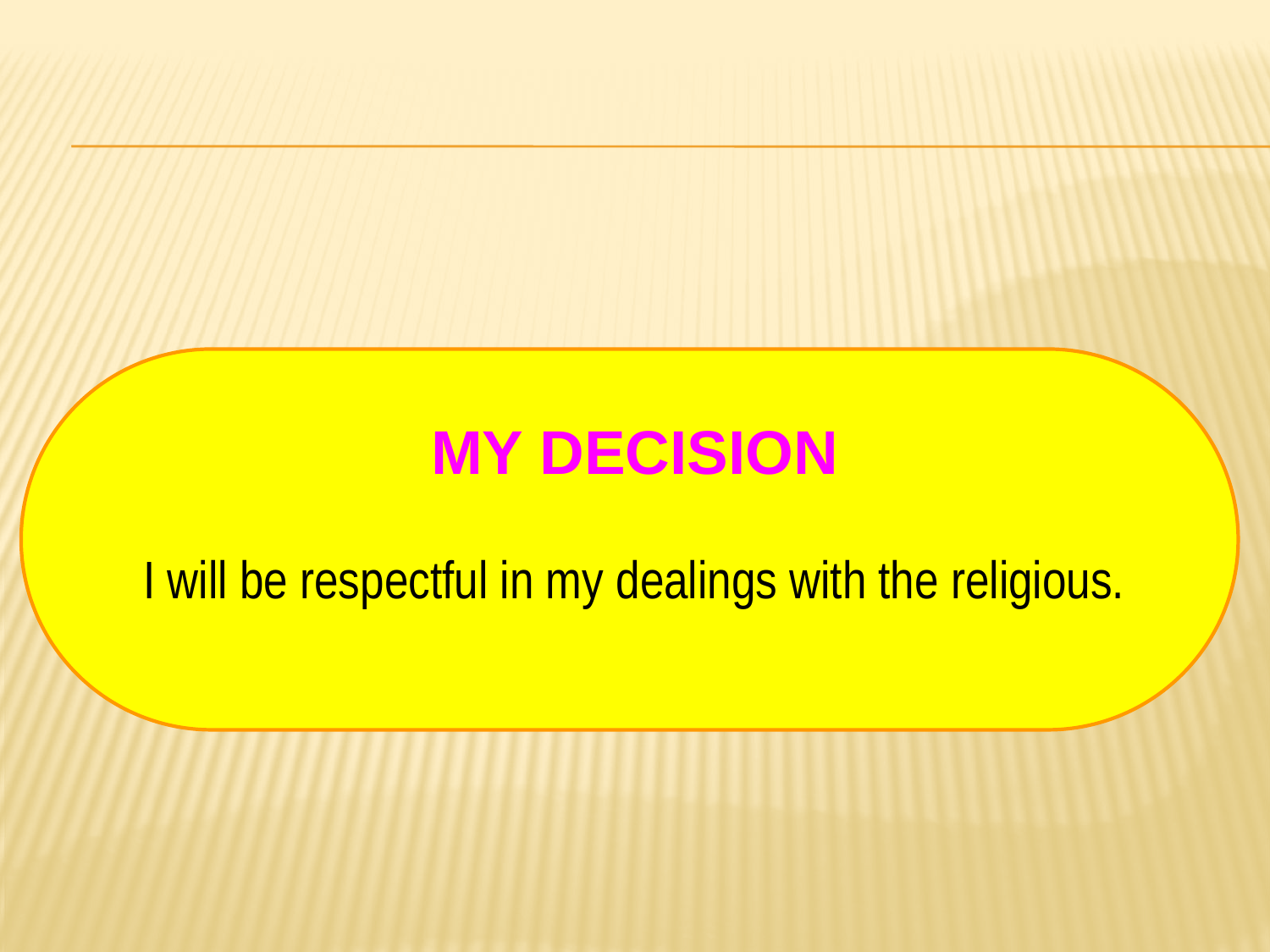

# My Decision
I will be respectful in my dealings with the religious.